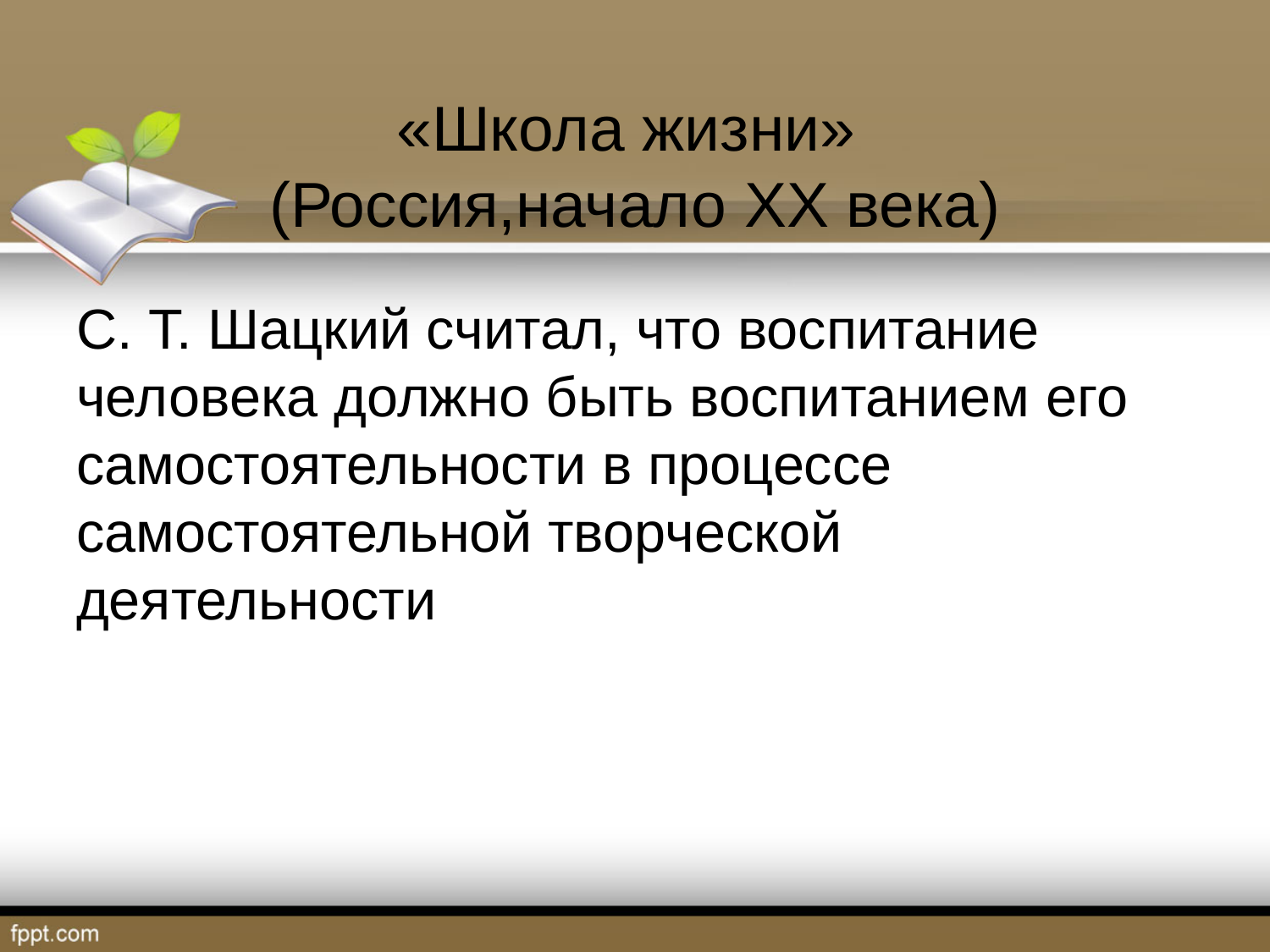

# «Школа жизни» (Россия,начало XX века)
С. Т. Шацкий считал, что воспитание человека должно быть воспитанием его самостоятельности в процессе самостоятельной творческой деятельности